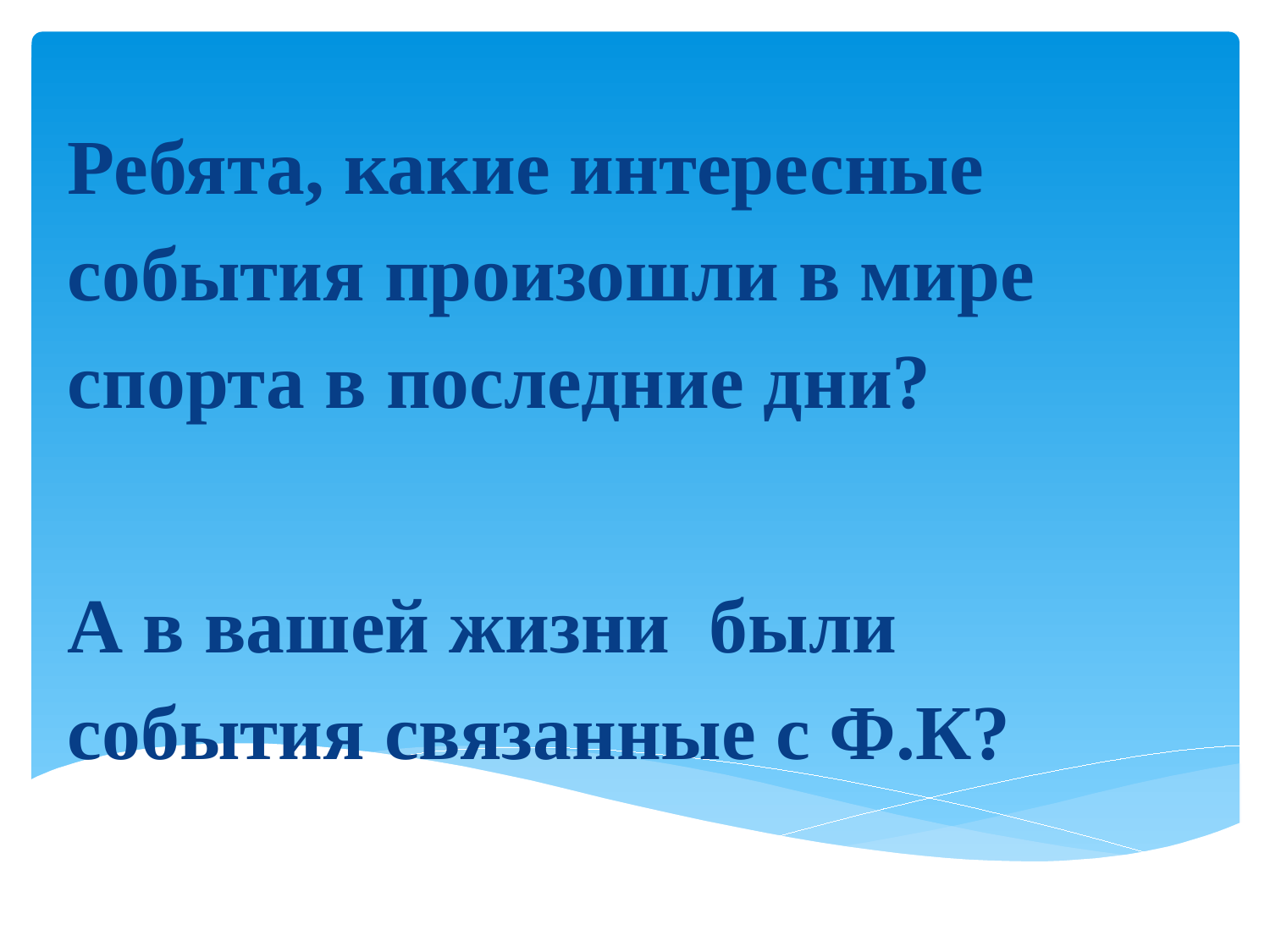

Ребята, какие интересные события произошли в мире спорта в последние дни?

А в вашей жизни  были события связанные с Ф.К?